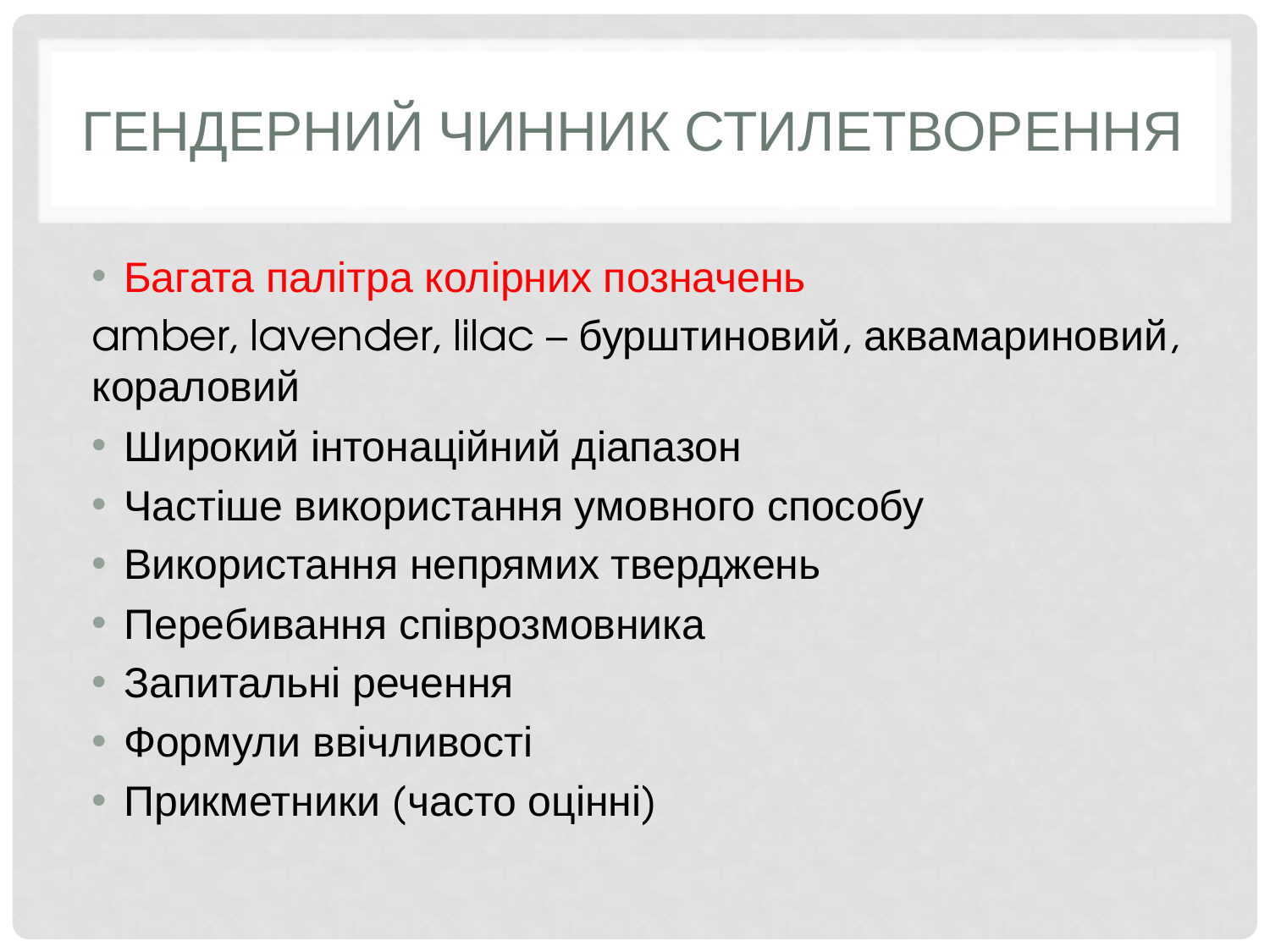

# Гендерний чинник стилетворення
Багата палітра колірних позначень
amber, lavender, lilac – бурштиновий, аквамариновий, кораловий
Широкий інтонаційний діапазон
Частіше використання умовного способу
Використання непрямих тверджень
Перебивання співрозмовника
Запитальні речення
Формули ввічливості
Прикметники (часто оцінні)